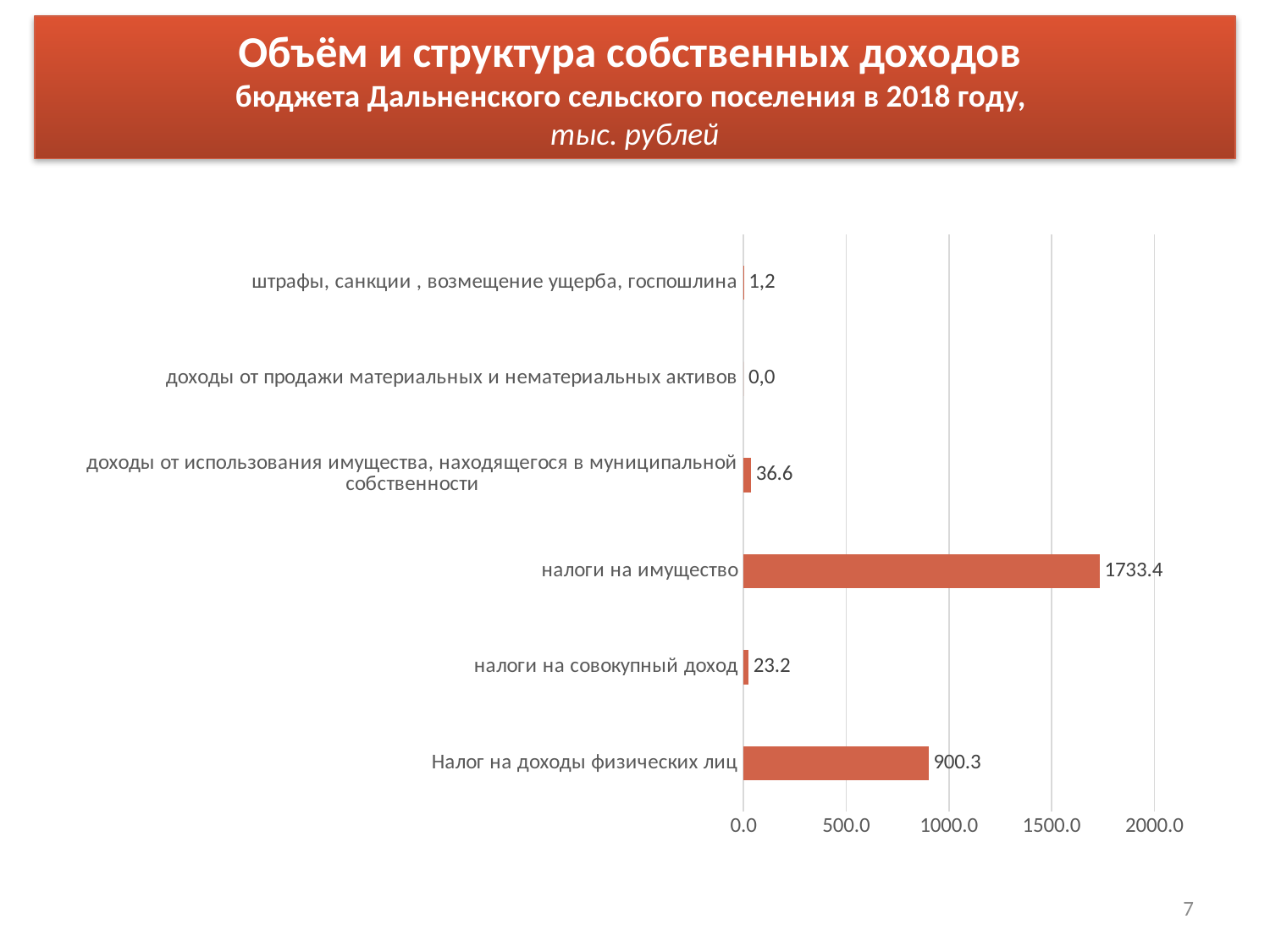

# Объём и структура собственных доходов бюджета Дальненского сельского поселения в 2018 году, тыс. рублей

### Chart

| Category | Столбец1 |
|---|---|
| Налог на доходы физических лиц | 900.3 |
| налоги на совокупный доход | 23.2 |
| налоги на имущество | 1733.4 |
| доходы от использования имущества, находящегося в муниципальной собственности | 36.6 |
| доходы от продажи материальных и нематериальных активов | 0.0 |
| штрафы, санкции , возмещение ущерба, госпошлина | 1.2 |
7